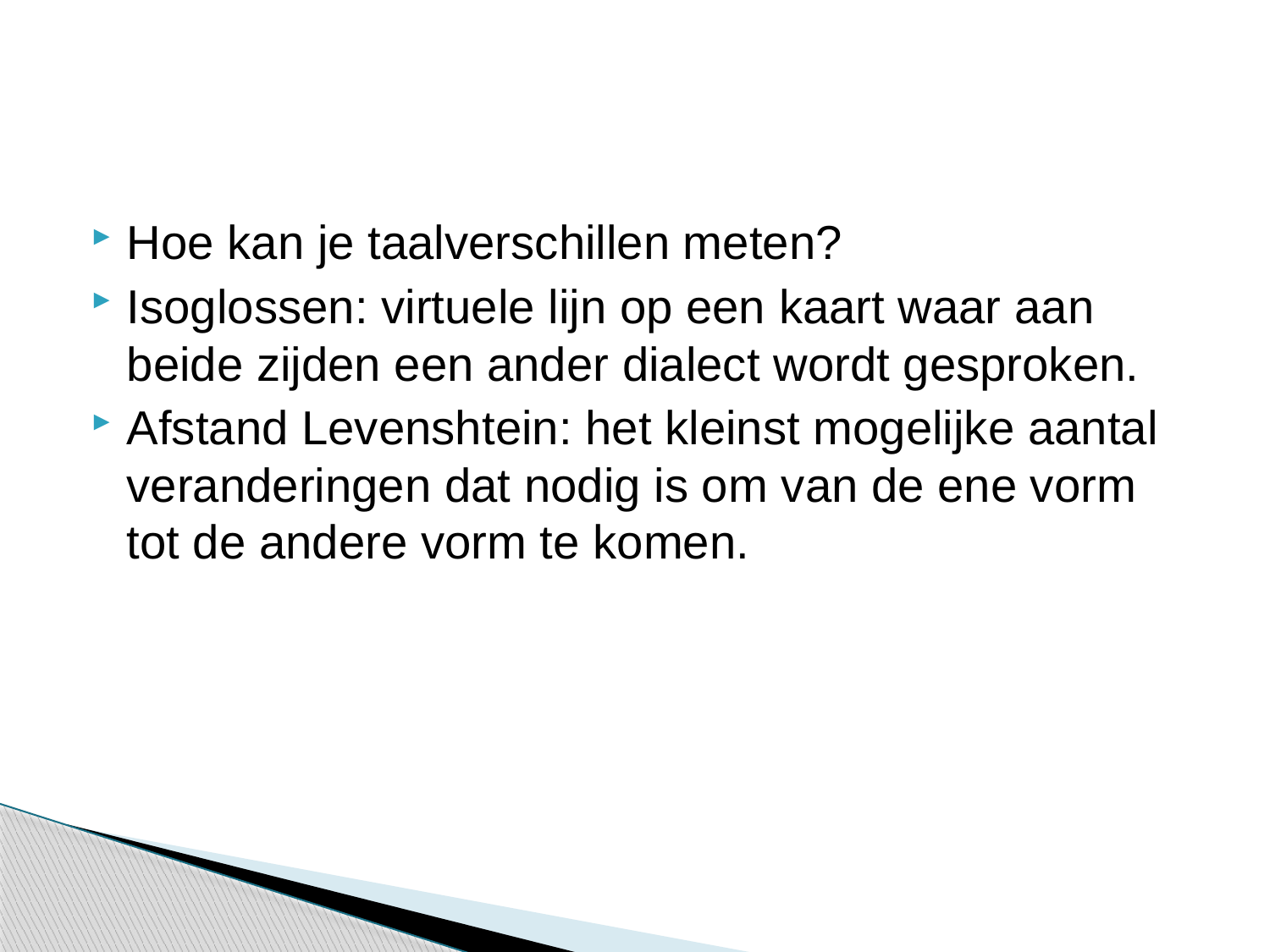

#
Hoe kan je taalverschillen meten?
Isoglossen: virtuele lijn op een kaart waar aan beide zijden een ander dialect wordt gesproken.
Afstand Levenshtein: het kleinst mogelijke aantal veranderingen dat nodig is om van de ene vorm tot de andere vorm te komen.